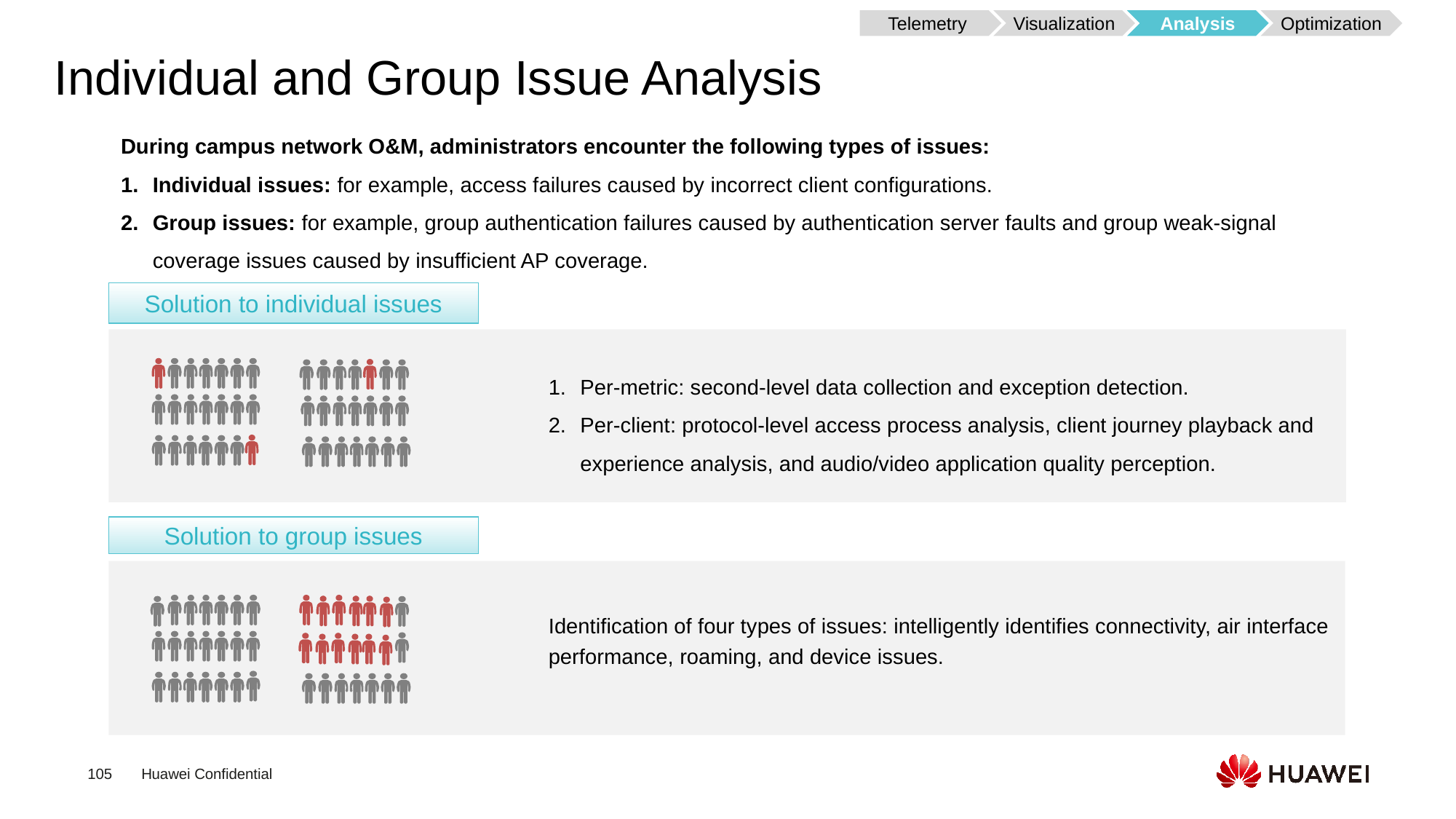

Telemetry
Visualization
Analysis
Optimization
# Individual and Group Issue Analysis
During campus network O&M, administrators encounter the following types of issues:
Individual issues: for example, access failures caused by incorrect client configurations.
Group issues: for example, group authentication failures caused by authentication server faults and group weak-signal coverage issues caused by insufficient AP coverage.
Solution to individual issues

Per-metric: second-level data collection and exception detection.
Per-client: protocol-level access process analysis, client journey playback and experience analysis, and audio/video application quality perception.

Solution to group issues

Identification of four types of issues: intelligently identifies connectivity, air interface performance, roaming, and device issues.